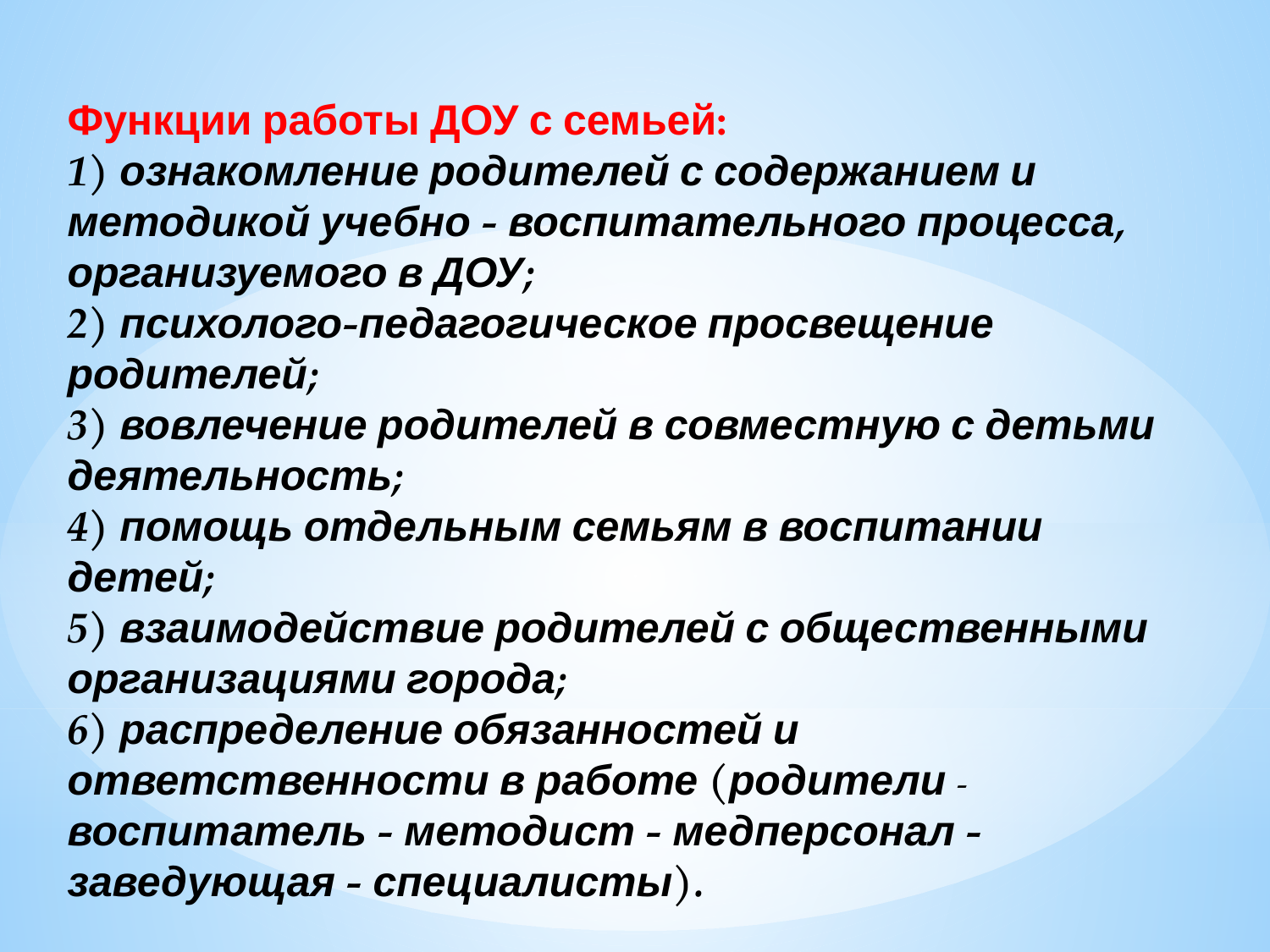

Функции работы ДОУ с семьей:
1) ознакомление родителей с содержанием и методикой учебно - воспитательного процесса, организуемого в ДОУ;
2) психолого-педагогическое просвещение родителей;
3) вовлечение родителей в совместную с детьми деятельность;
4) помощь отдельным семьям в воспитании детей;
5) взаимодействие родителей с общественными организациями города;
6) распределение обязанностей и ответственности в работе (родители - воспитатель - методист - медперсонал - заведующая - специалисты).